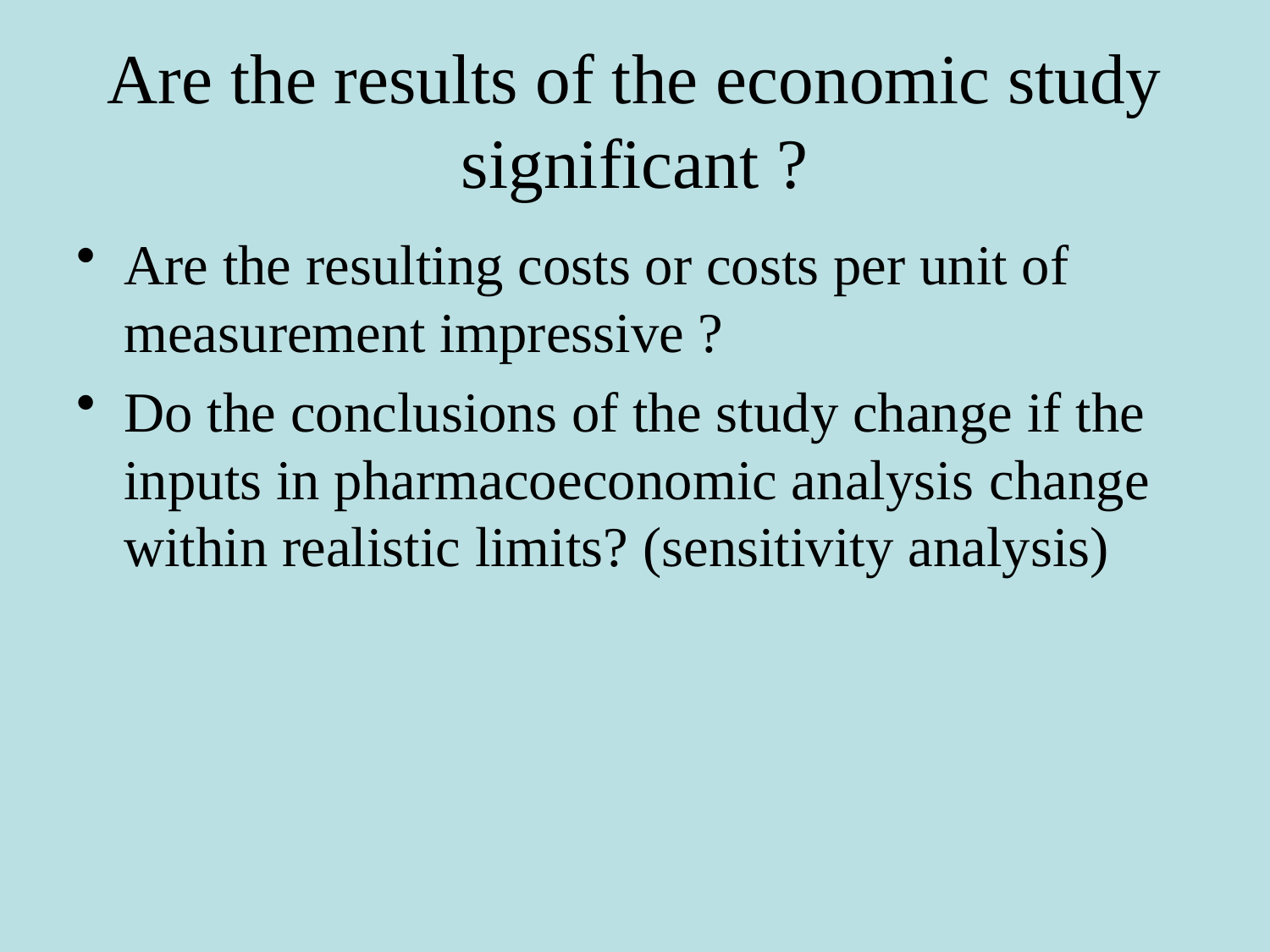

# Are the results of the economic study significant ?
Are the resulting costs or costs per unit of measurement impressive ?
Do the conclusions of the study change if the inputs in pharmacoeconomic analysis change within realistic limits? (sensitivity analysis)